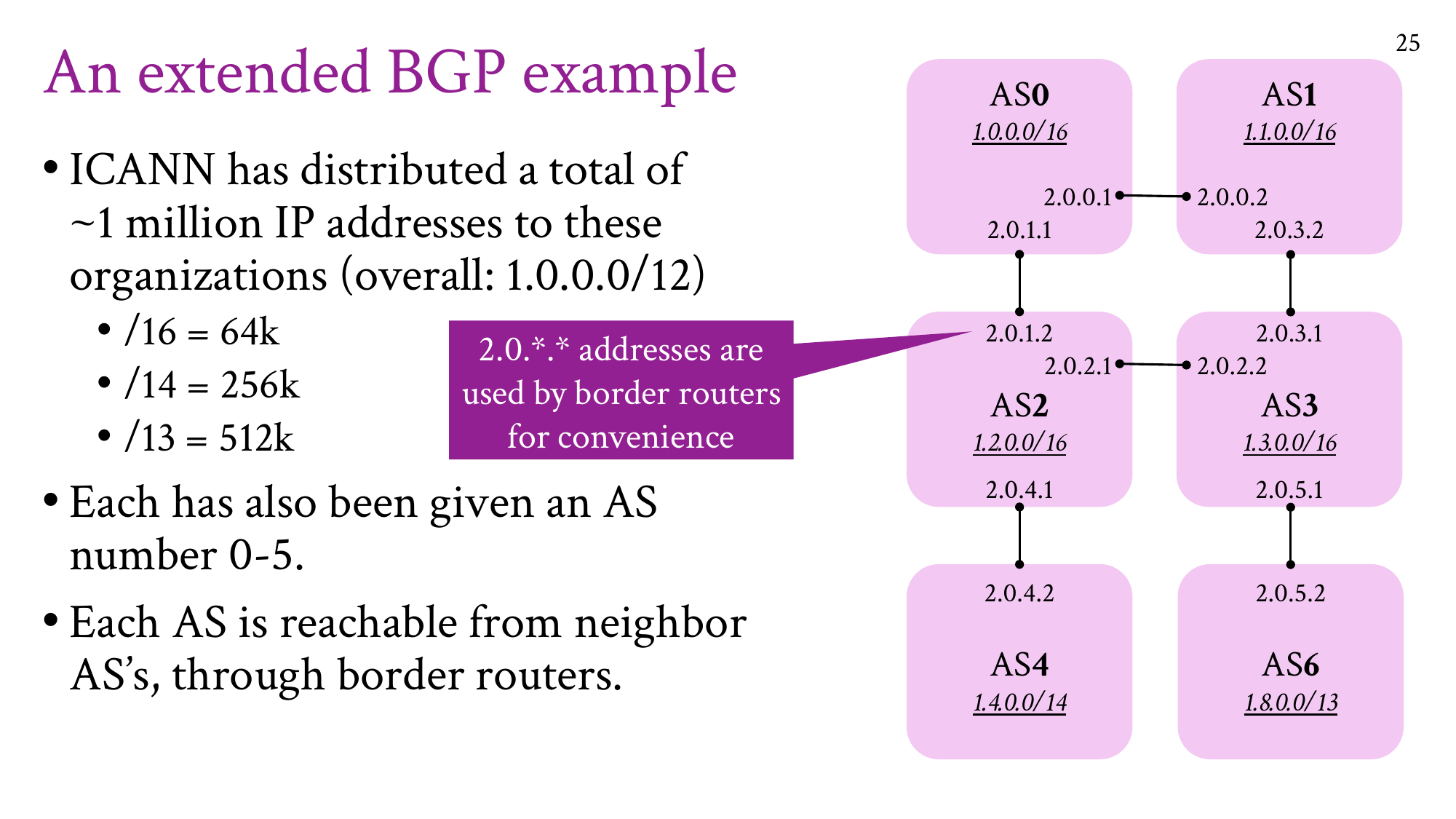

# An extended BGP example
AS0
1.0.0.0/16

2.0.0.1
2.0.1.1
AS1
1.1.0.0/16

2.0.0.2
2.0.3.2
2.0.1.2
2.0.2.1
AS2
1.2.0.0/16

2.0.4.1
2.0.3.1
2.0.2.2
AS3
1.3.0.0/16

2.0.5.1
2.0.4.2

AS4
1.4.0.0/14

2.0.5.2

AS6
1.8.0.0/13

ICANN has distributed a total of
~1 million IP addresses to these organizations (overall: 1.0.0.0/12)
/16 = 64k
/14 = 256k
/13 = 512k
Each has also been given an AS number 0-5.
Each AS is reachable from neighbor AS’s, through border routers.
2.0.*.* addresses are used by border routers for convenience